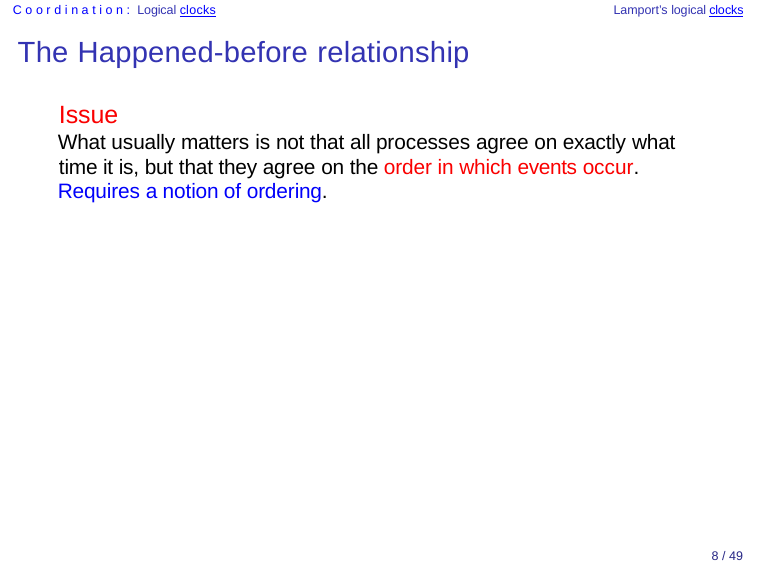

Coordination: Logical clocks	Lamport’s logical clocks
# The Happened-before relationship
Issue
What usually matters is not that all processes agree on exactly what  time it is, but that they agree on the order in which events occur.
Requires a notion of ordering.
8 / 49